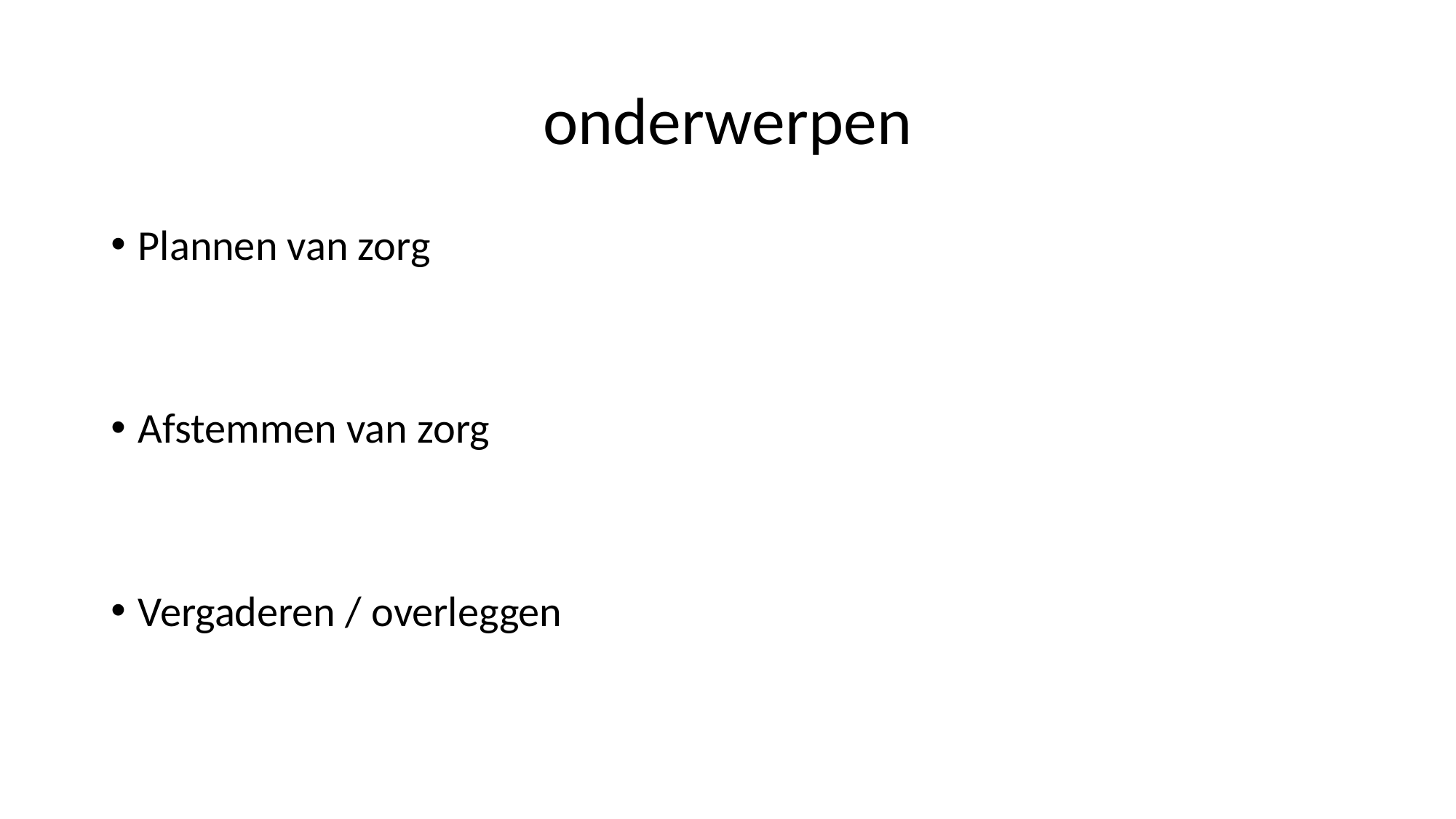

# onderwerpen
Plannen van zorg

Afstemmen van zorg

Vergaderen / overleggen